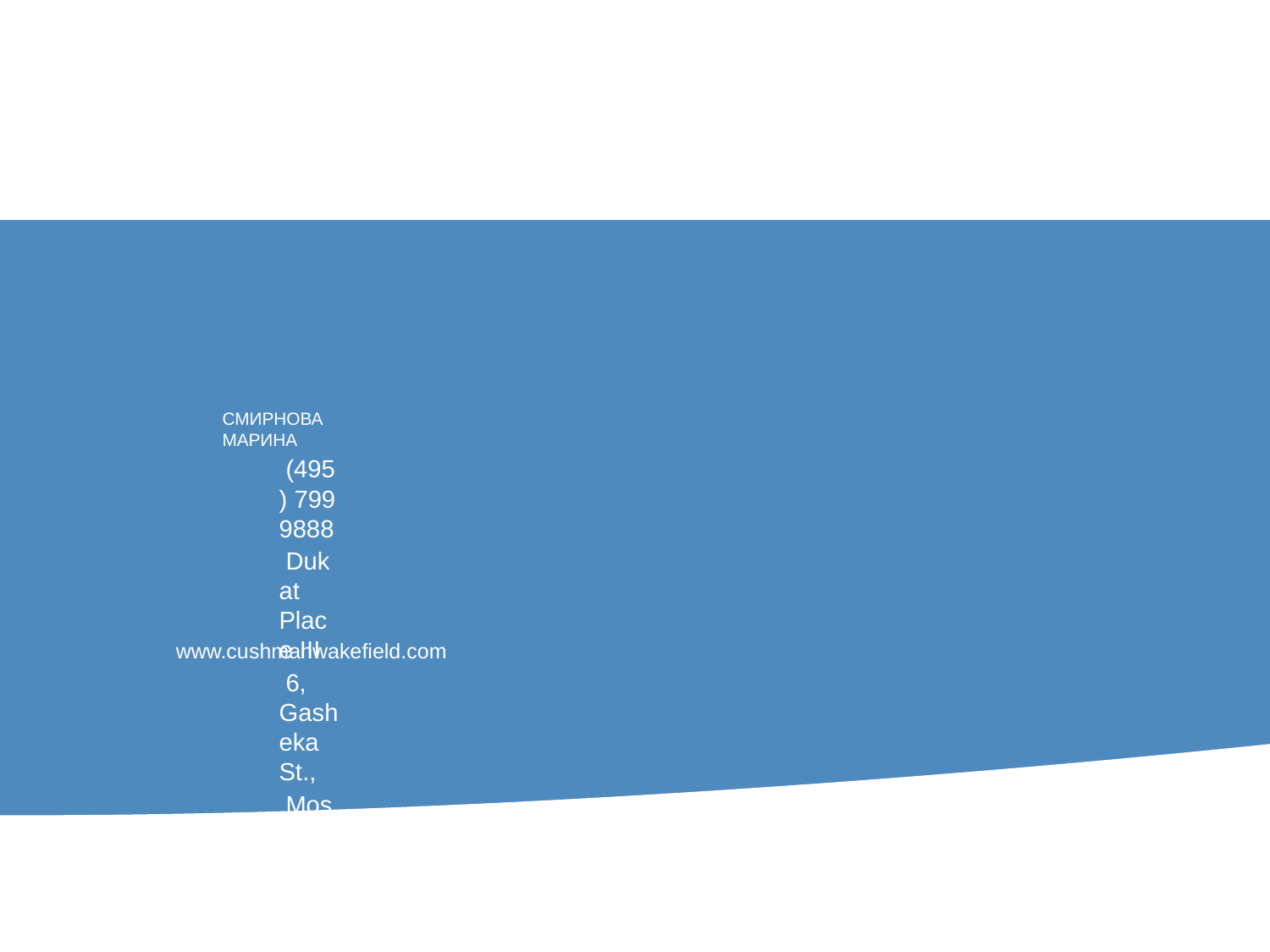

СМИРНОВА МАРИНА
(495) 799 9888
Dukat Place III
6, Gasheka St.,
Moscow, Russia
marina.smirnova@eur.cushwake.com

www.cushmanwakefield.com